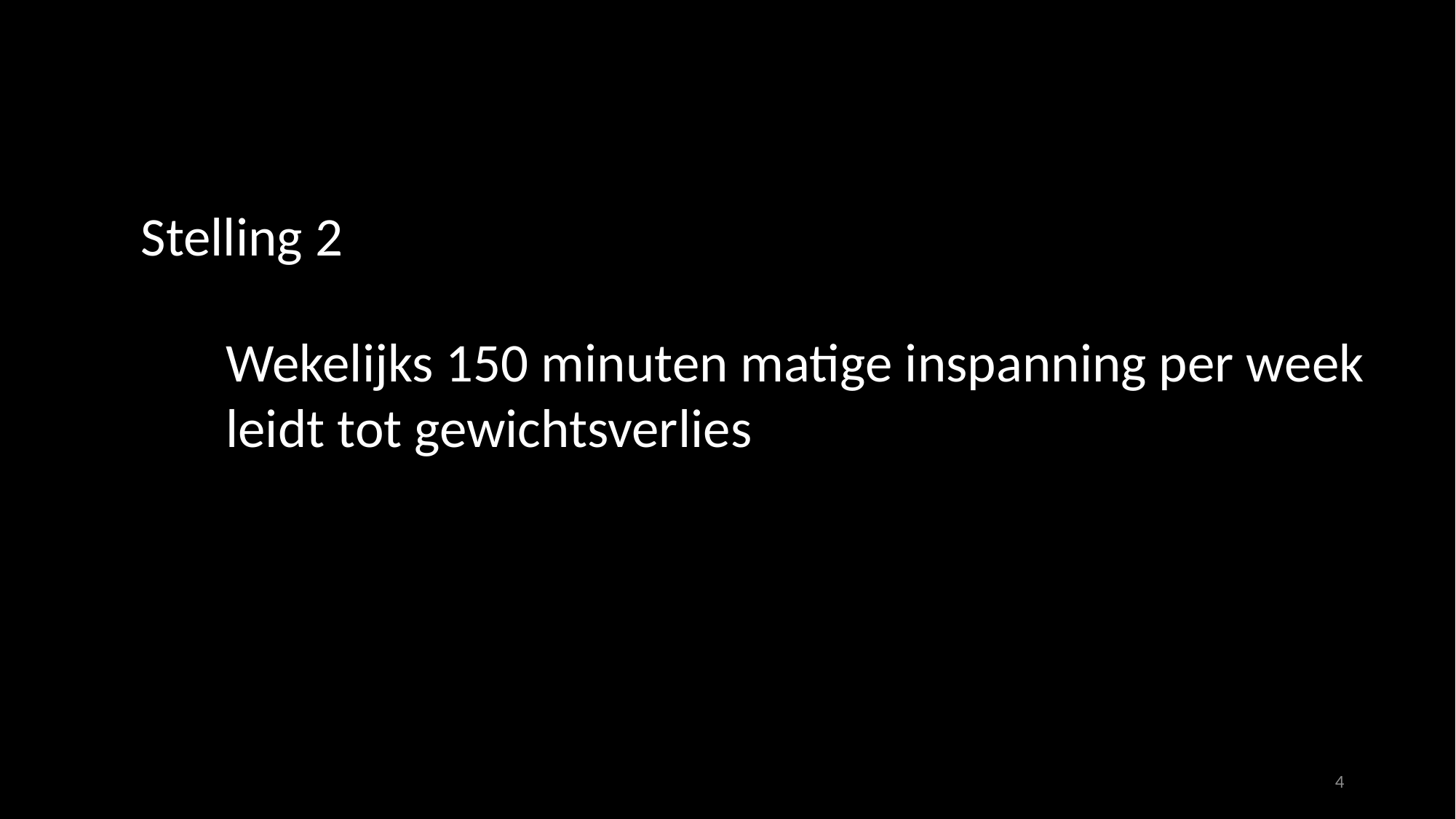

Stelling 2
Wekelijks 150 minuten matige inspanning per week
leidt tot gewichtsverlies
4